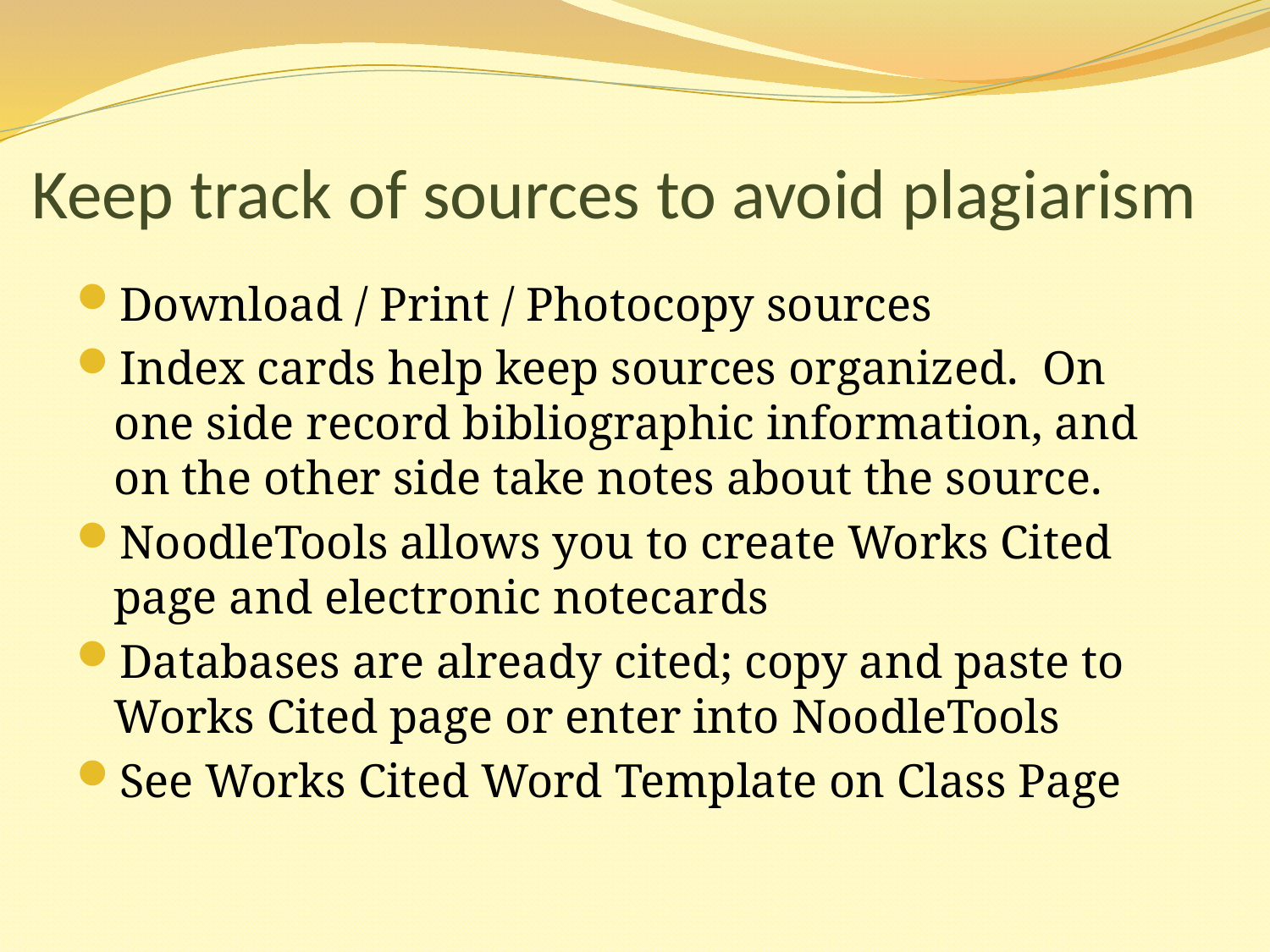

# Keep track of sources to avoid plagiarism
Download / Print / Photocopy sources
Index cards help keep sources organized.  On one side record bibliographic information, and on the other side take notes about the source.
NoodleTools allows you to create Works Cited page and electronic notecards
Databases are already cited; copy and paste to Works Cited page or enter into NoodleTools
See Works Cited Word Template on Class Page